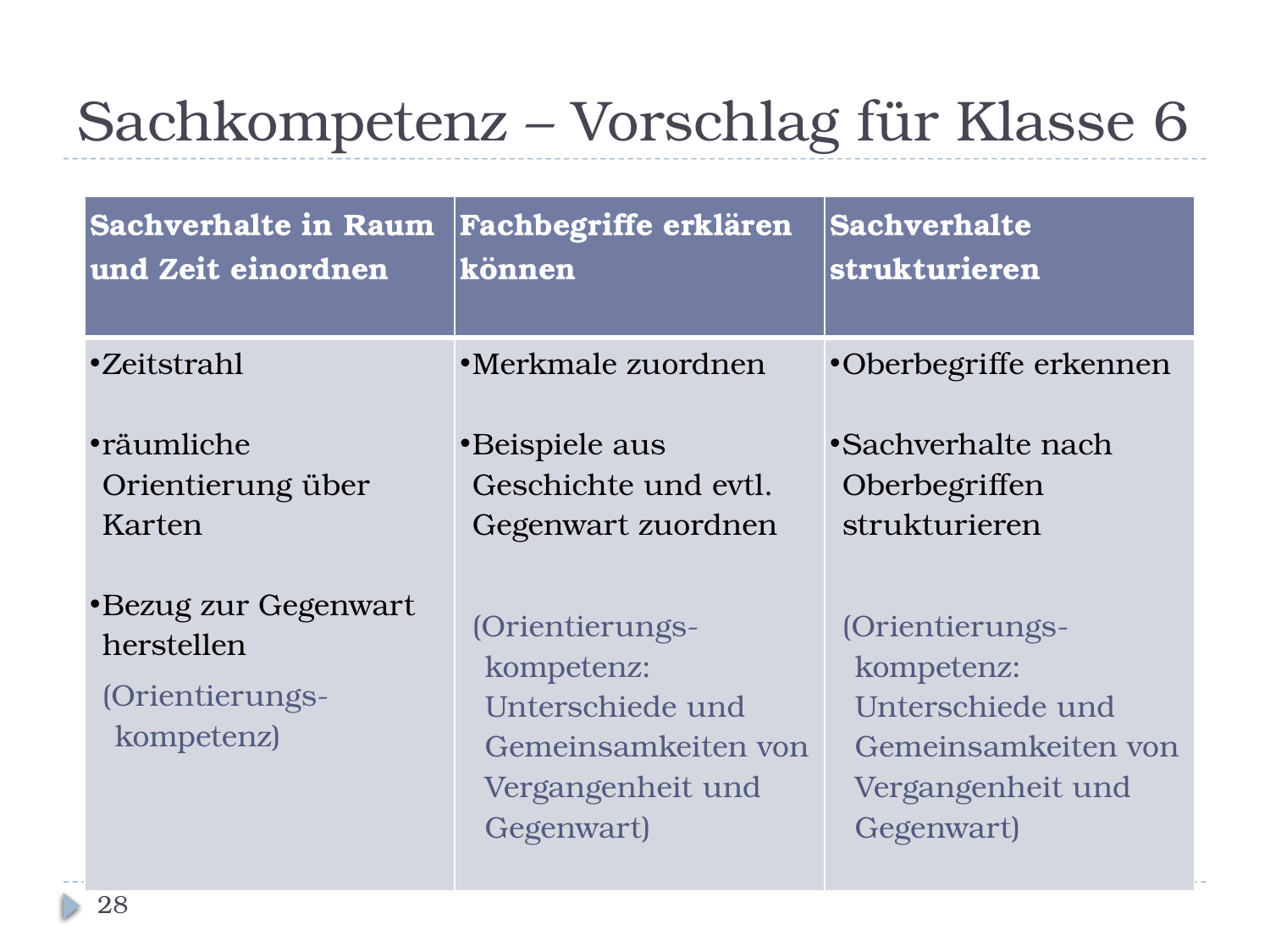

# Sachkompetenz – Vorschlag für Klasse 6
| Sachverhalte in Raum und Zeit einordnen | Fachbegriffe erklären können | Sachverhalte strukturieren |
| --- | --- | --- |
| Zeitstrahl räumliche Orientierung über Karten Bezug zur Gegenwart herstellen (Orientierungs-kompetenz) | Merkmale zuordnen Beispiele aus Geschichte und evtl. Gegenwart zuordnen (Orientierungs-kompetenz: Unterschiede und Gemeinsamkeiten von Vergangenheit und Gegenwart) | Oberbegriffe erkennen Sachverhalte nach Oberbegriffen strukturieren (Orientierungs-kompetenz: Unterschiede und Gemeinsamkeiten von Vergangenheit und Gegenwart) |
28